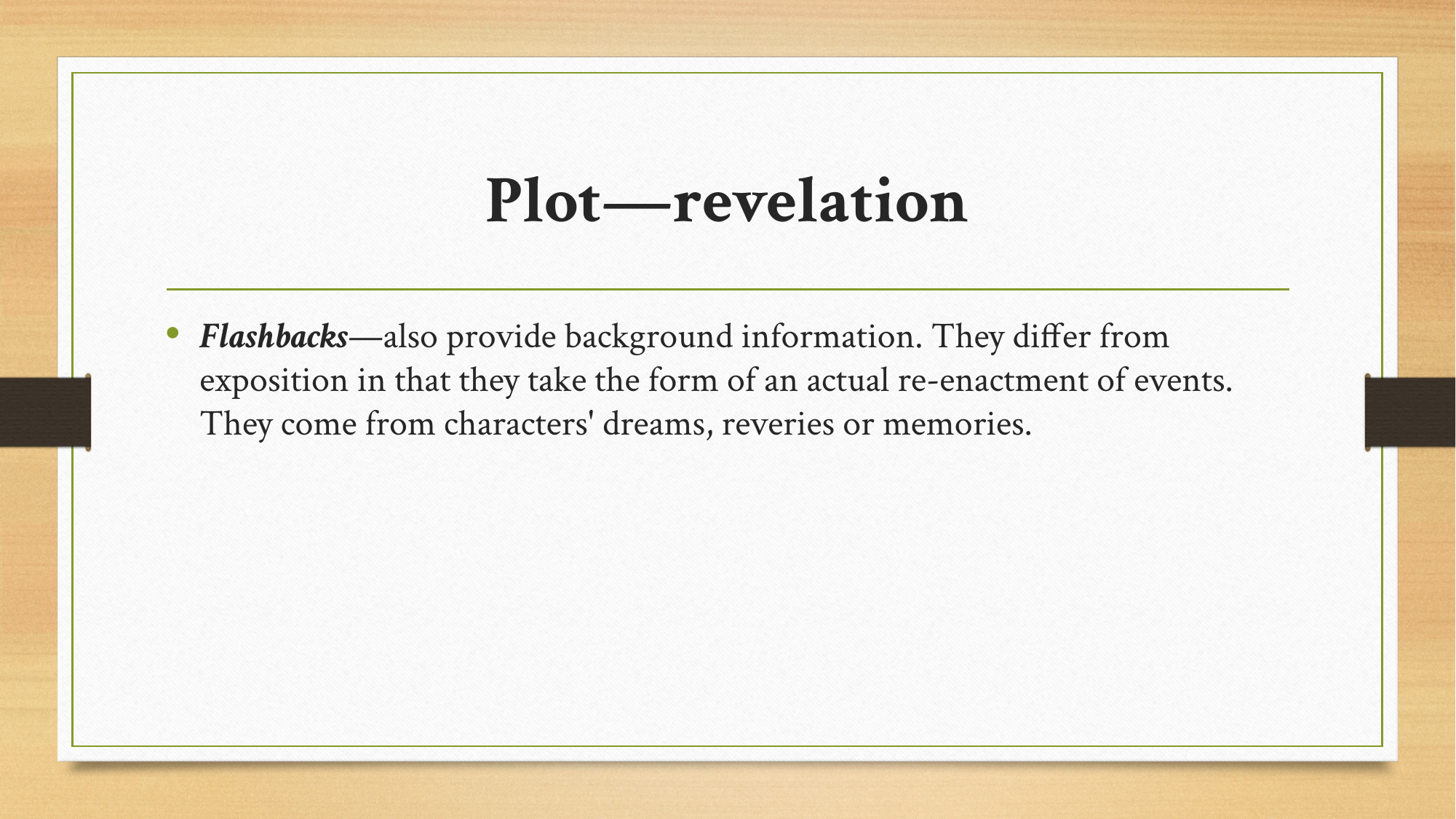

# Plot—revelation
Flashbacks—also provide background information. They differ from exposition in that they take the form of an actual re-enactment of events. They come from characters' dreams, reveries or memories.